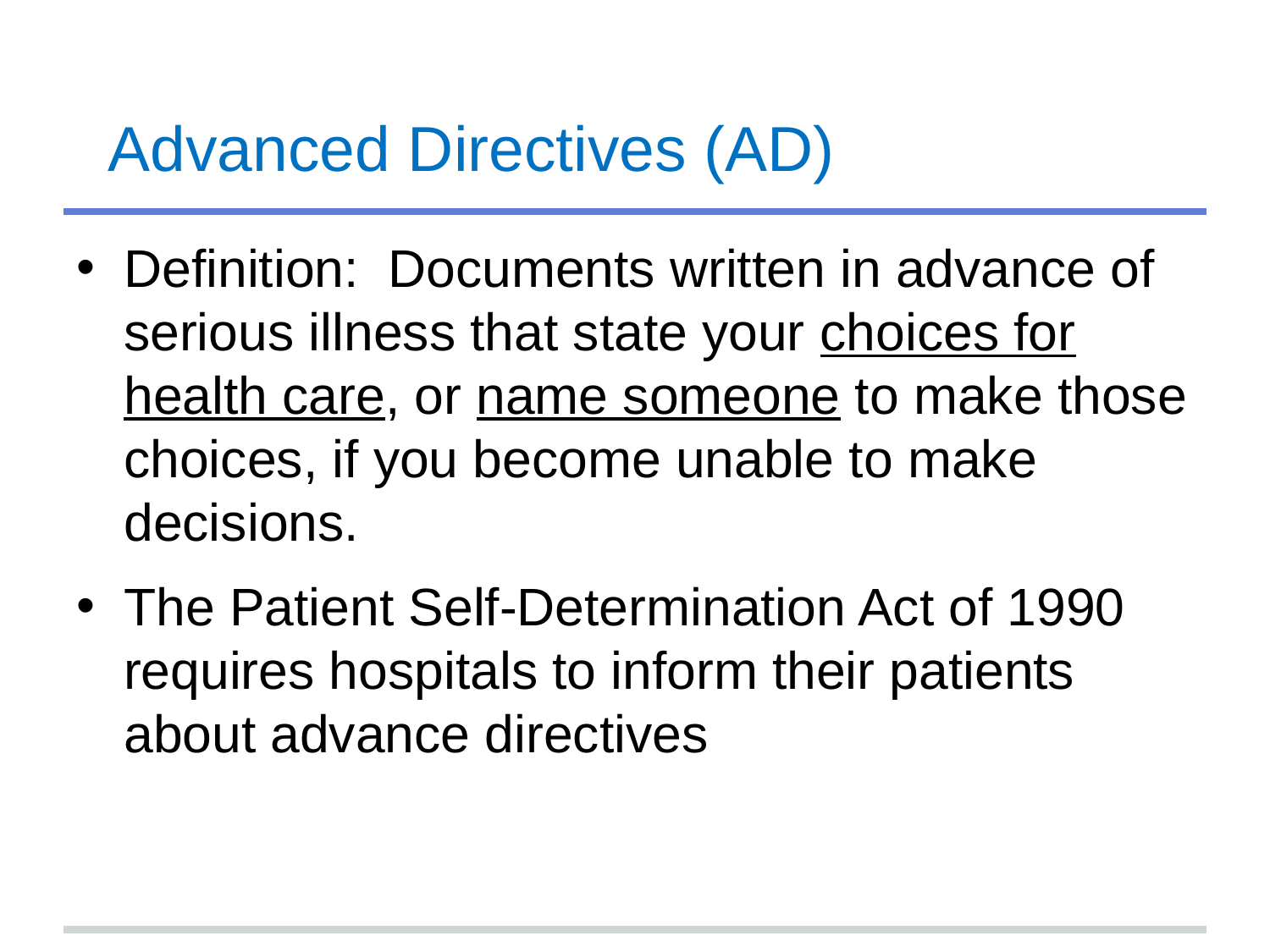

# Advanced Directives (AD)
Definition:  Documents written in advance of serious illness that state your choices for health care, or name someone to make those choices, if you become unable to make decisions.
The Patient Self-Determination Act of 1990 requires hospitals to inform their patients about advance directives